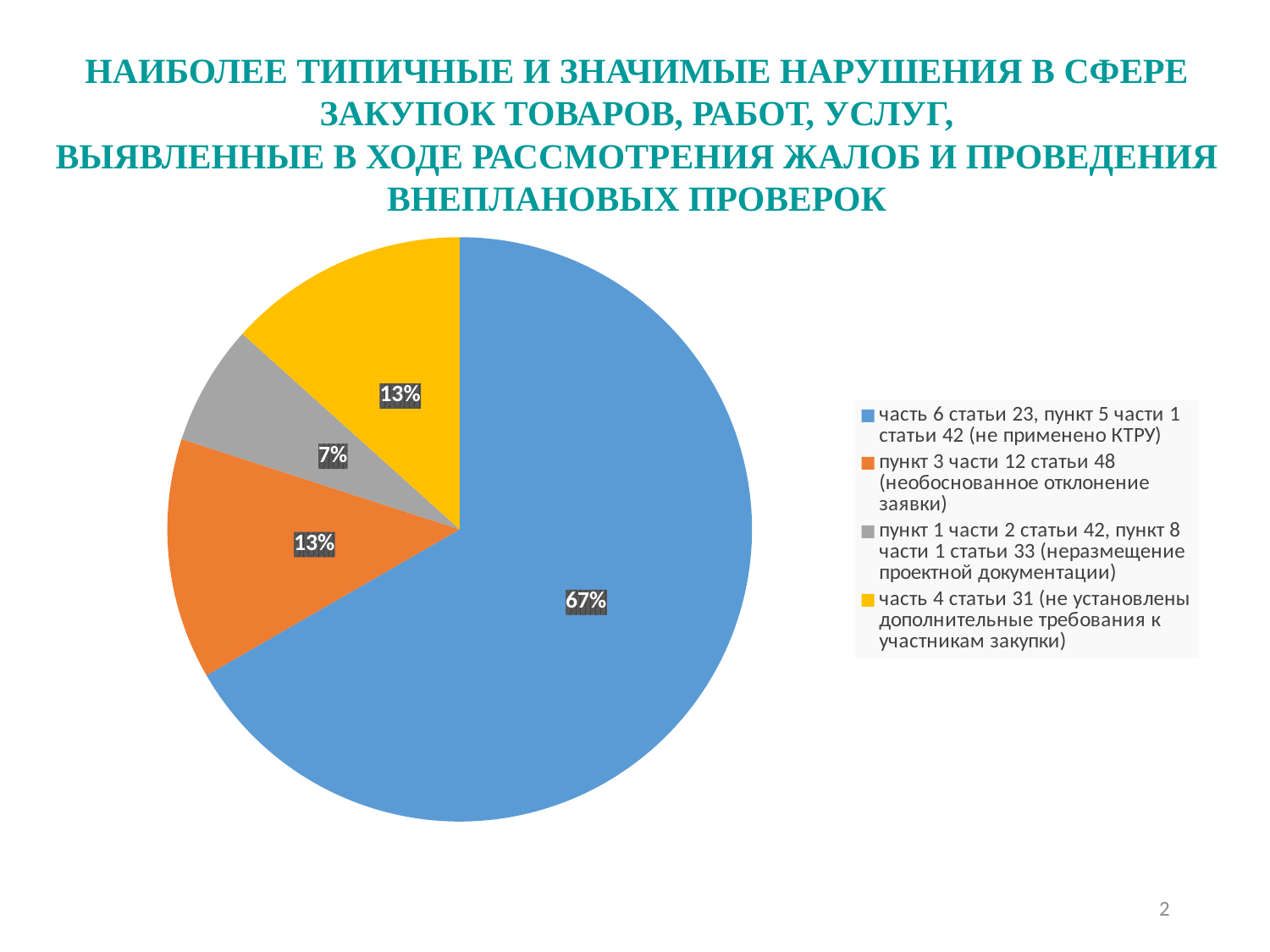

Наиболее типичные и значимые нарушения в сфере закупок товаров, работ, услуг,
выявленные в ходе рассмотрения жалоб и проведения внеплановых проверок

### Chart

| Category | Выявленные нарушения |
|---|---|
| часть 6 статьи 23, пункт 5 части 1 статьи 42 (не применено КТРУ)  | 10.0 |
| пункт 3 части 12 статьи 48 (необоснованное отклонение заявки) | 2.0 |
| пункт 1 части 2 статьи 42, пункт 8 части 1 статьи 33 (неразмещение проектной документации) | 1.0 |
| часть 4 статьи 31 (не установлены дополнительные требования к участникам закупки) | 2.0 |
2